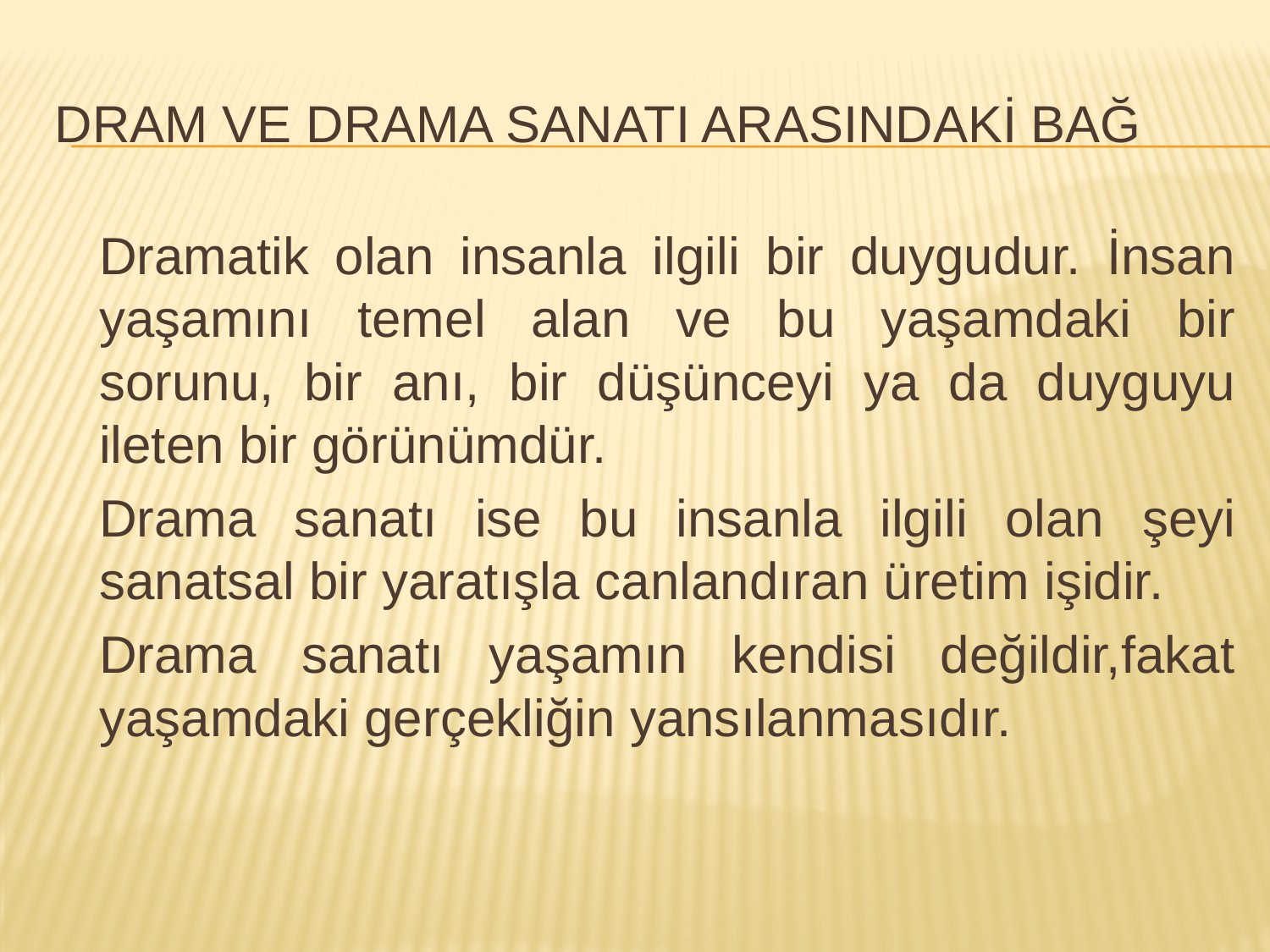

# Dram ve Drama SanatI ArasIndakİ Bağ
		Dramatik olan insanla ilgili bir duygudur. İnsan yaşamını temel alan ve bu yaşamdaki bir sorunu, bir anı, bir düşünceyi ya da duyguyu ileten bir görünümdür.
		Drama sanatı ise bu insanla ilgili olan şeyi sanatsal bir yaratışla canlandıran üretim işidir.
		Drama sanatı yaşamın kendisi değildir,fakat yaşamdaki gerçekliğin yansılanmasıdır.